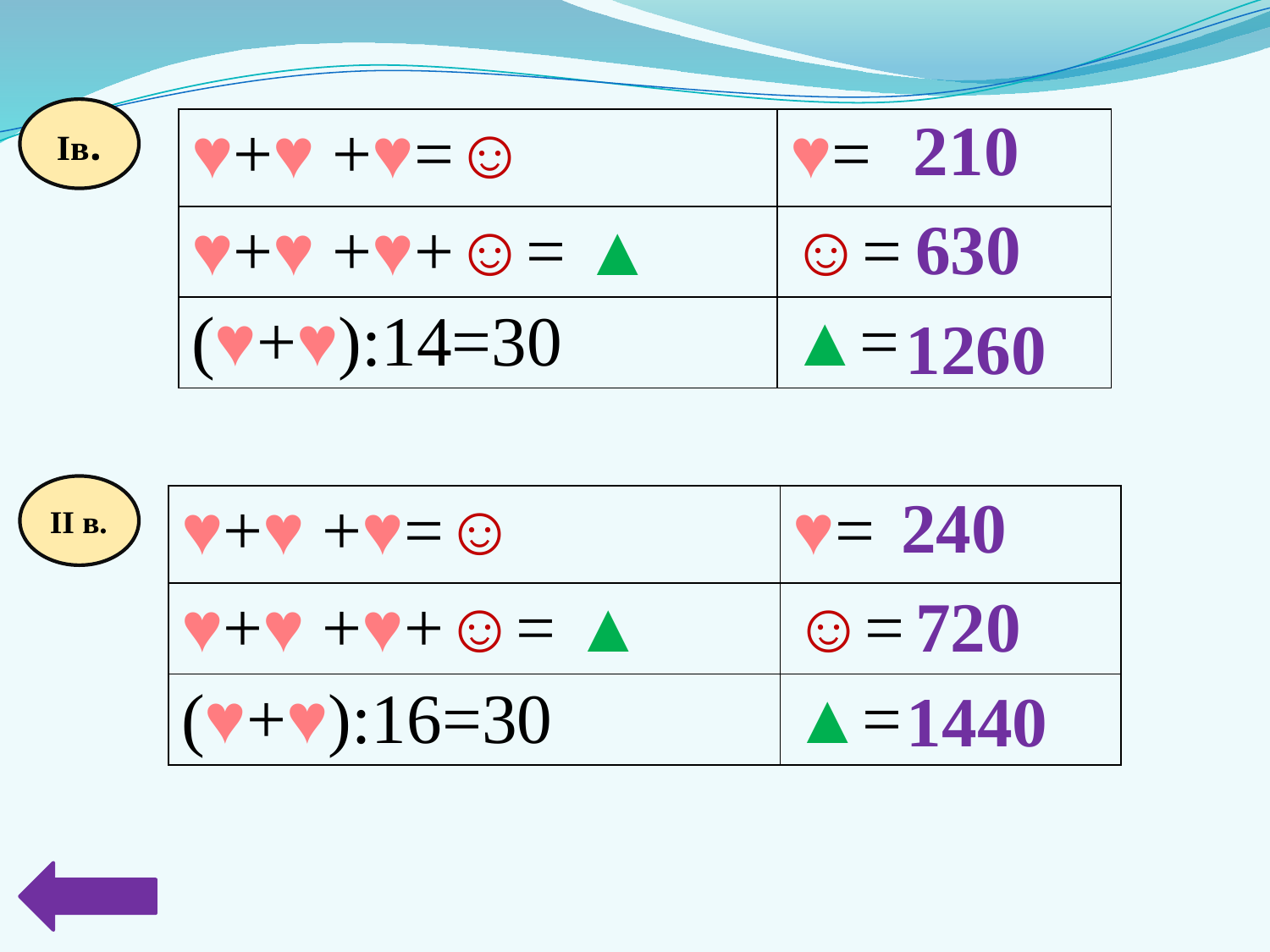

Iв.
 210
| ♥+♥ +♥=☺ | ♥= |
| --- | --- |
| ♥+♥ +♥+☺= ▲ | ☺= |
| (♥+♥):14=30 | ▲= |
630
1260
II в.
  240
| ♥+♥ +♥=☺ | ♥= |
| --- | --- |
| ♥+♥ +♥+☺= ▲ | ☺= |
| (♥+♥):16=30 | ▲= |
720
1440